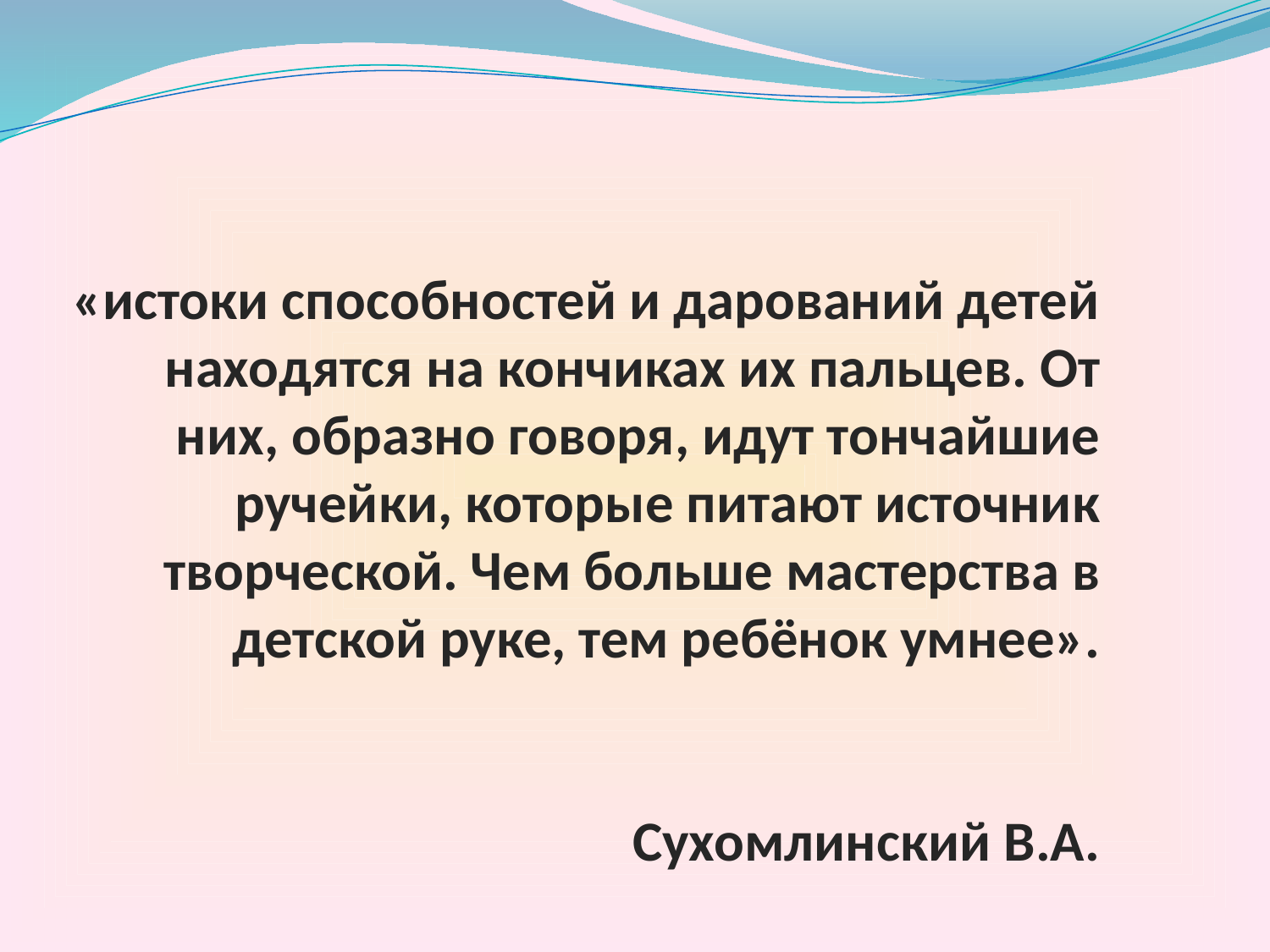

# «истоки способностей и дарований детей находятся на кончиках их пальцев. От них, образно говоря, идут тончайшие ручейки, которые питают источник творческой. Чем больше мастерства в детской руке, тем ребёнок умнее». Сухомлинский В.А.